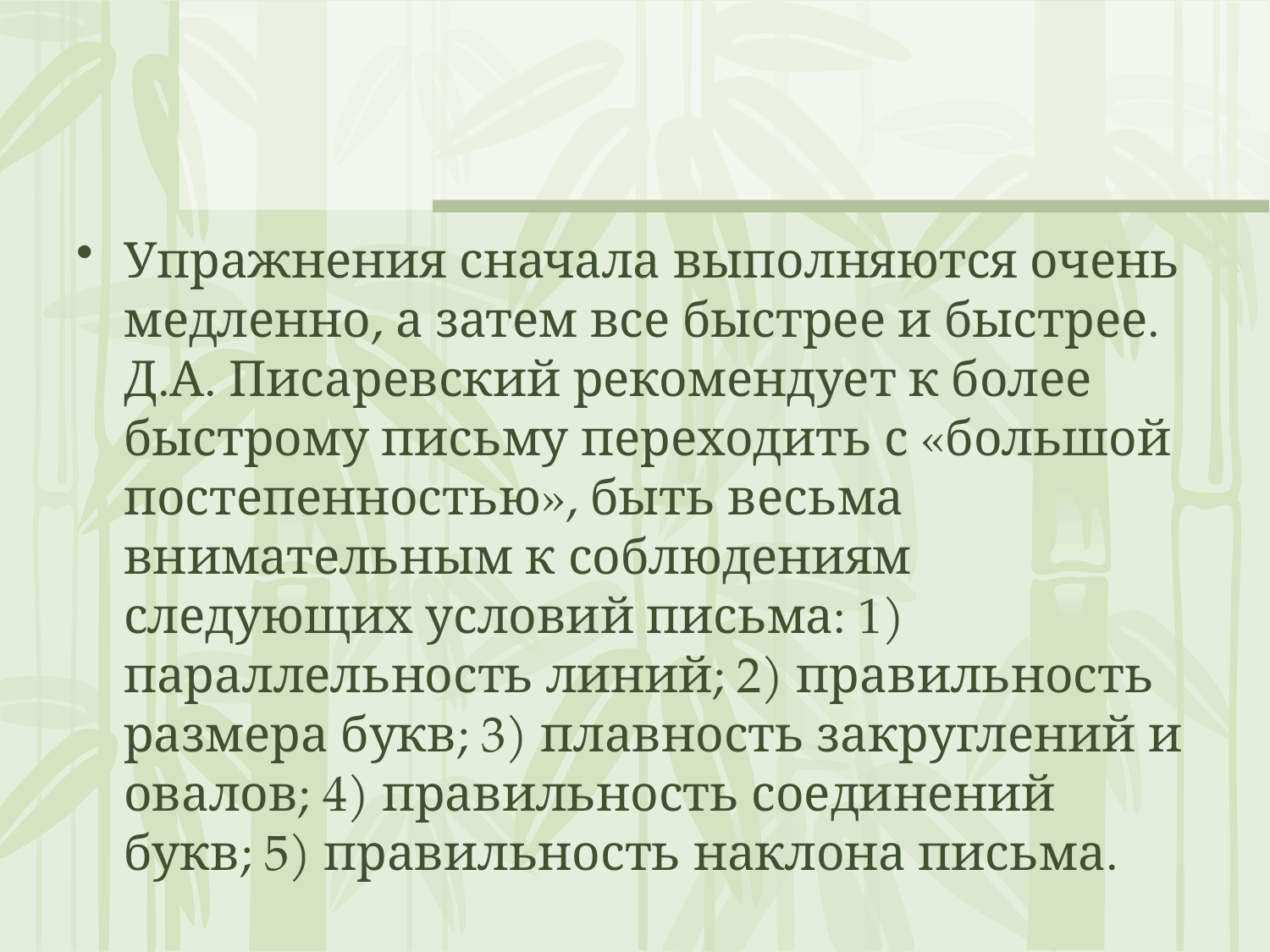

#
Упражнения сначала выполняются очень медленно, а затем все быстрее и быстрее. Д.А. Писаревский рекомендует к более быстрому письму переходить с «большой постепенностью», быть весьма внимательным к соблюдениям следующих условий письма: 1) параллельность линий; 2) правильность размера букв; 3) плавность закруглений и овалов; 4) правильность соединений букв; 5) правильность наклона письма.